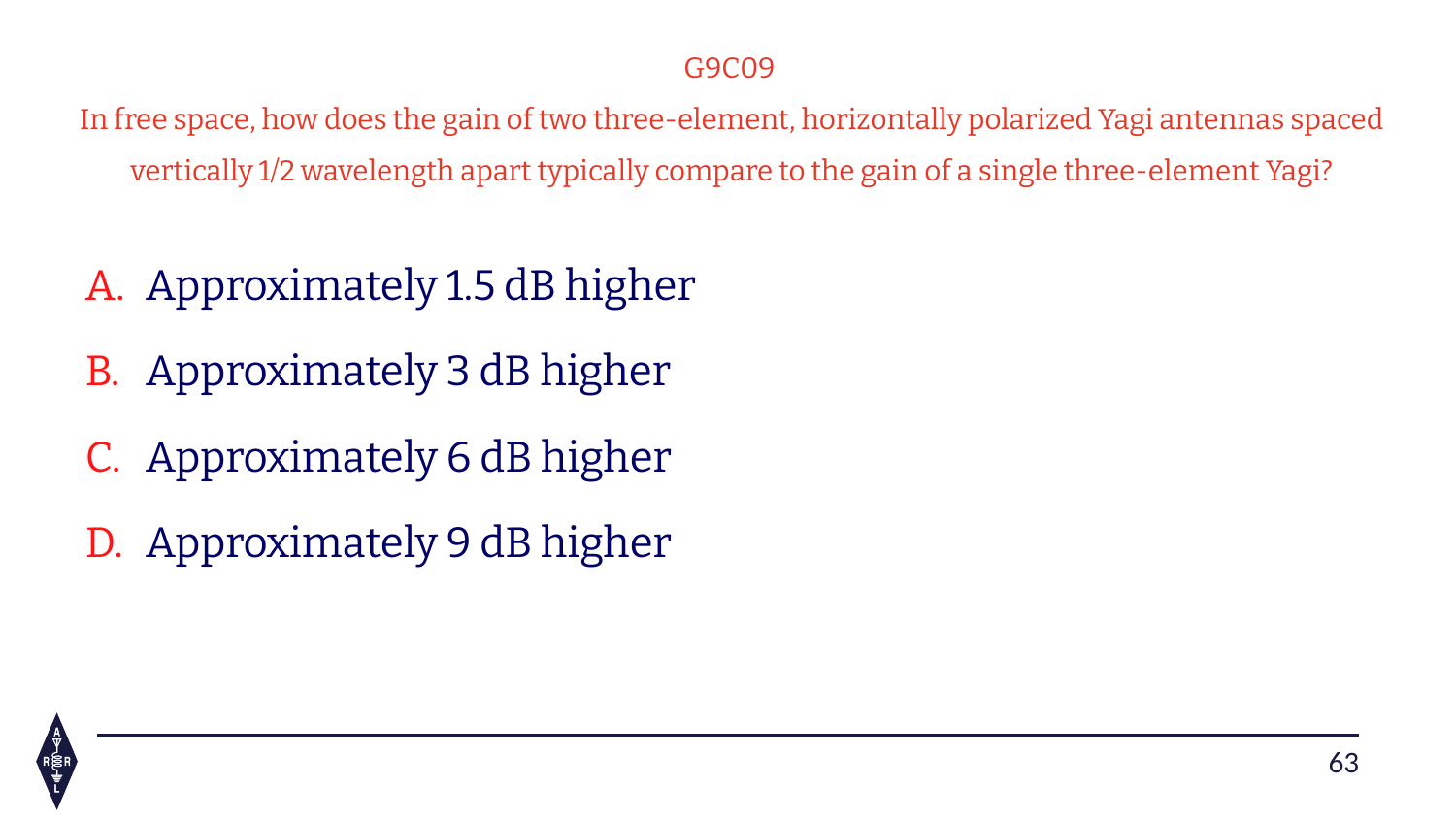

G9D03 	In which direction is the maximum radiation 						from a portable VHF/UHF  “halo” antenna?
G9C09
In free space, how does the gain of two three-element, horizontally polarized Yagi antennas spaced vertically 1/2 wavelength apart typically compare to the gain of a single three-element Yagi?
Approximately 1.5 dB higher
Approximately 3 dB higher
Approximately 6 dB higher
Approximately 9 dB higher

63